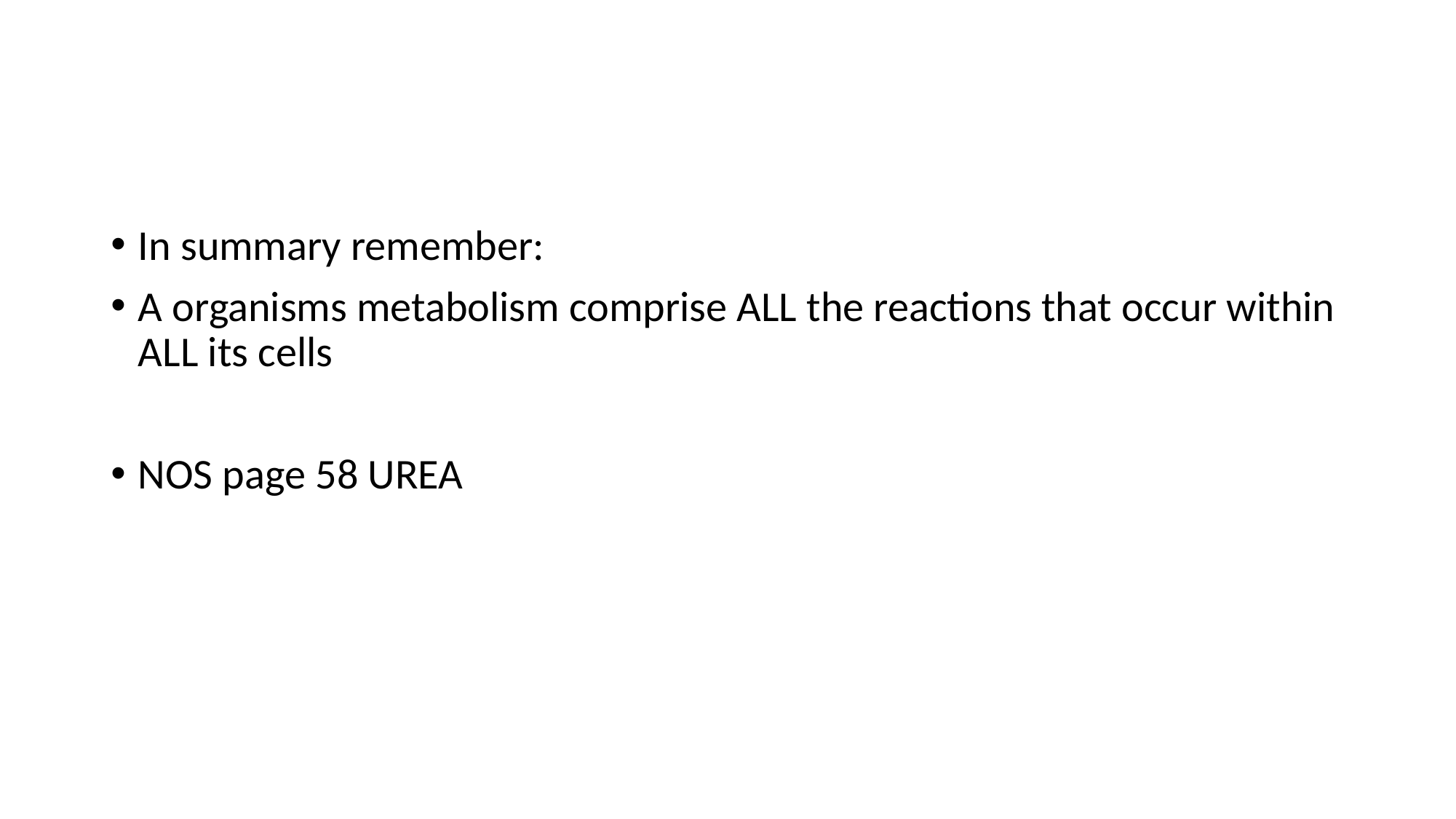

#
In summary remember:
A organisms metabolism comprise ALL the reactions that occur within ALL its cells

NOS page 58 UREA